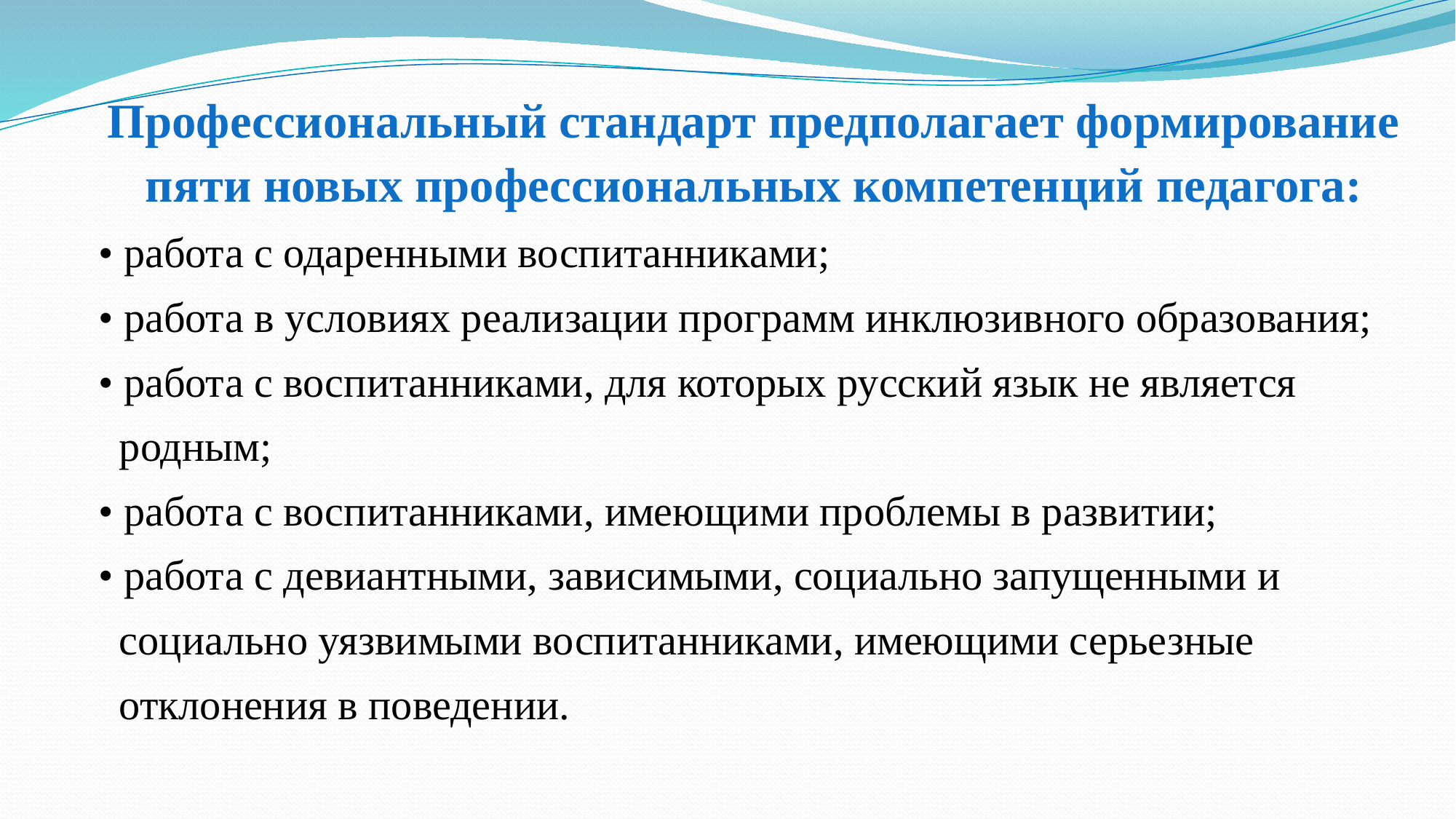

Профессиональный стандарт предполагает формирование пяти новых профессиональных компетенций педагога:
• работа с одаренными воспитанниками;
• работа в условиях реализации программ инклюзивного образования;
• работа с воспитанниками, для которых русский язык не является
  родным;
• работа с воспитанниками, имеющими проблемы в развитии;
• работа с девиантными, зависимыми, социально запущенными и
  социально уязвимыми воспитанниками, имеющими серьезные
  отклонения в поведении.